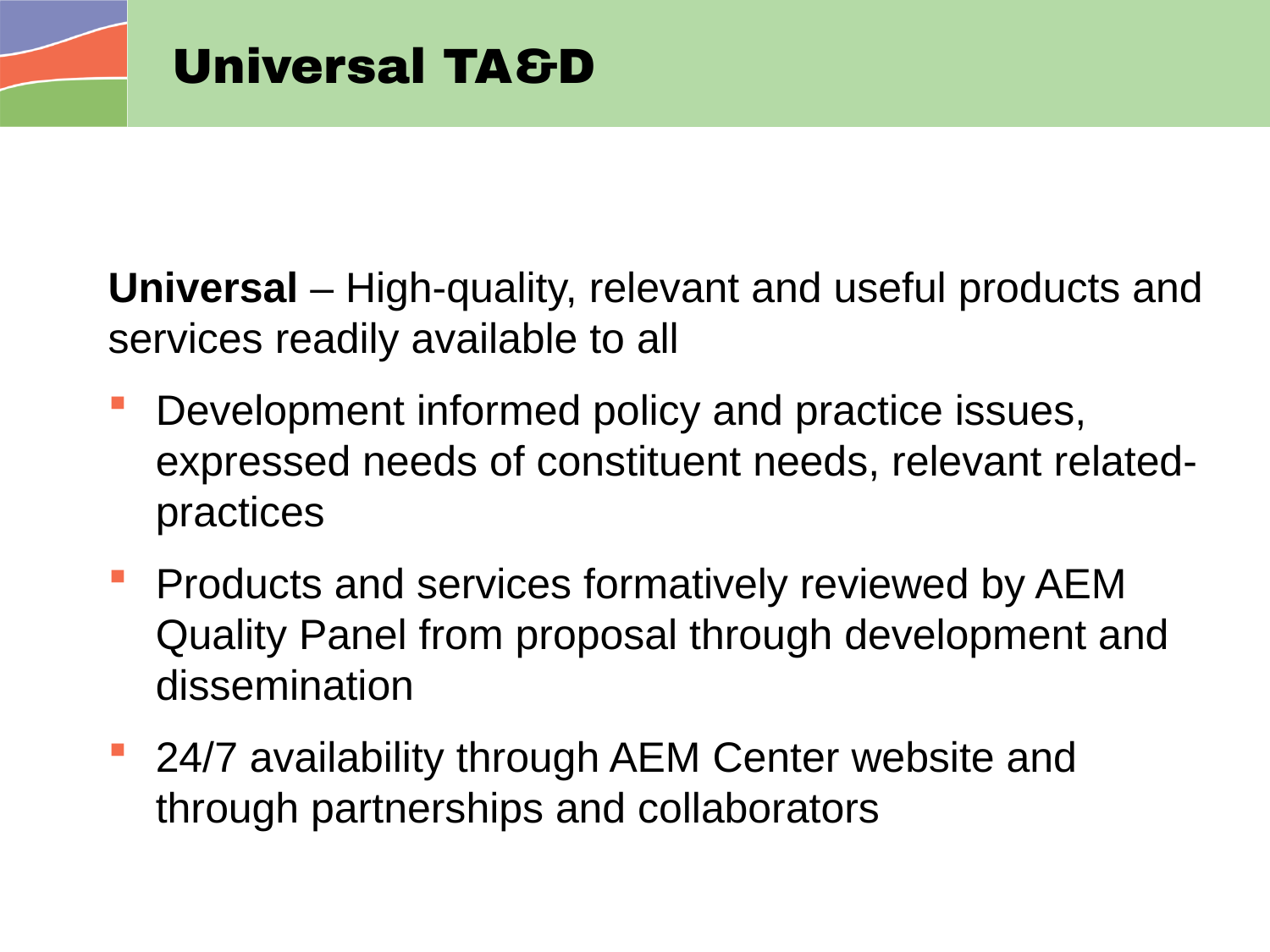

# Universal TA&D
Universal – High-quality, relevant and useful products and services readily available to all
Development informed policy and practice issues,  expressed needs of constituent needs, relevant related-practices
Products and services formatively reviewed by AEM Quality Panel from proposal through development and dissemination
24/7 availability through AEM Center website and through partnerships and collaborators